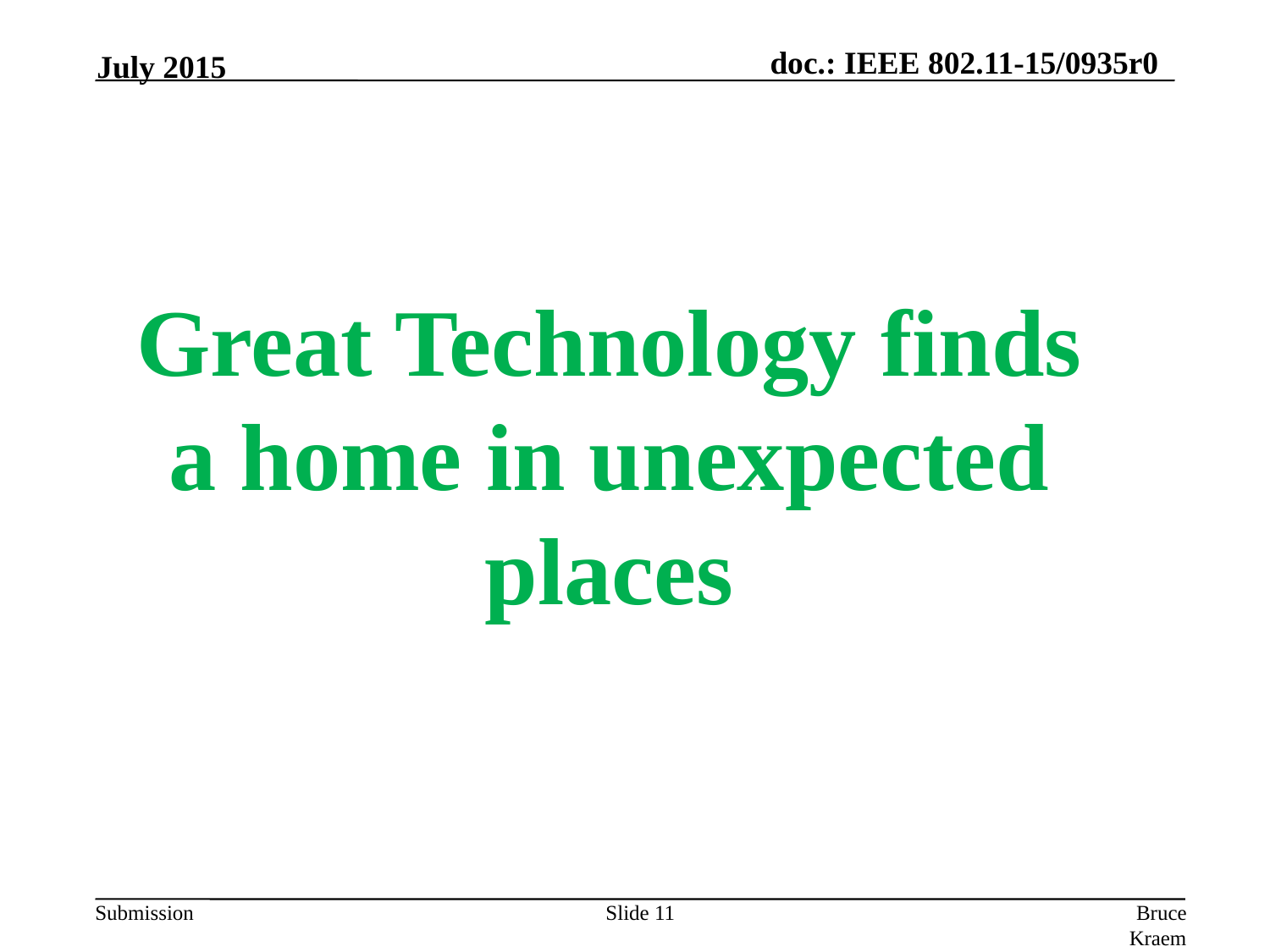

July 2015
Great Technology finds a home in unexpected places
Slide 11
Bruce Kraemer, Marvell